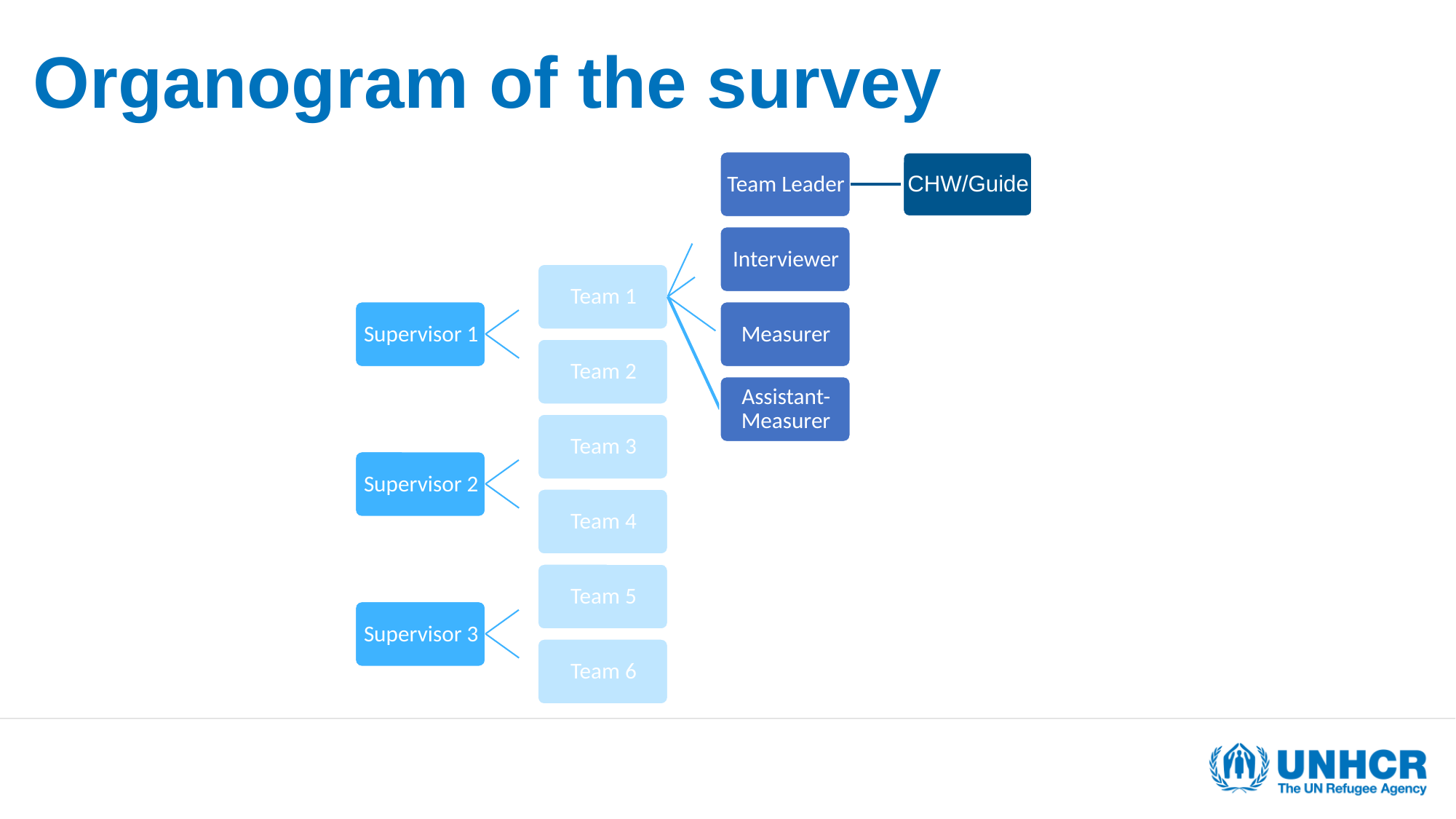

# Organogram of the survey
Supervisor 1

Team 1

Team Leader

CHW/Guide

Interviewer

Measurer

Assistant-Measurer

Team 2
Supervisor 2

Team 3

Team 4
Supervisor 3

Team 5

Team 6